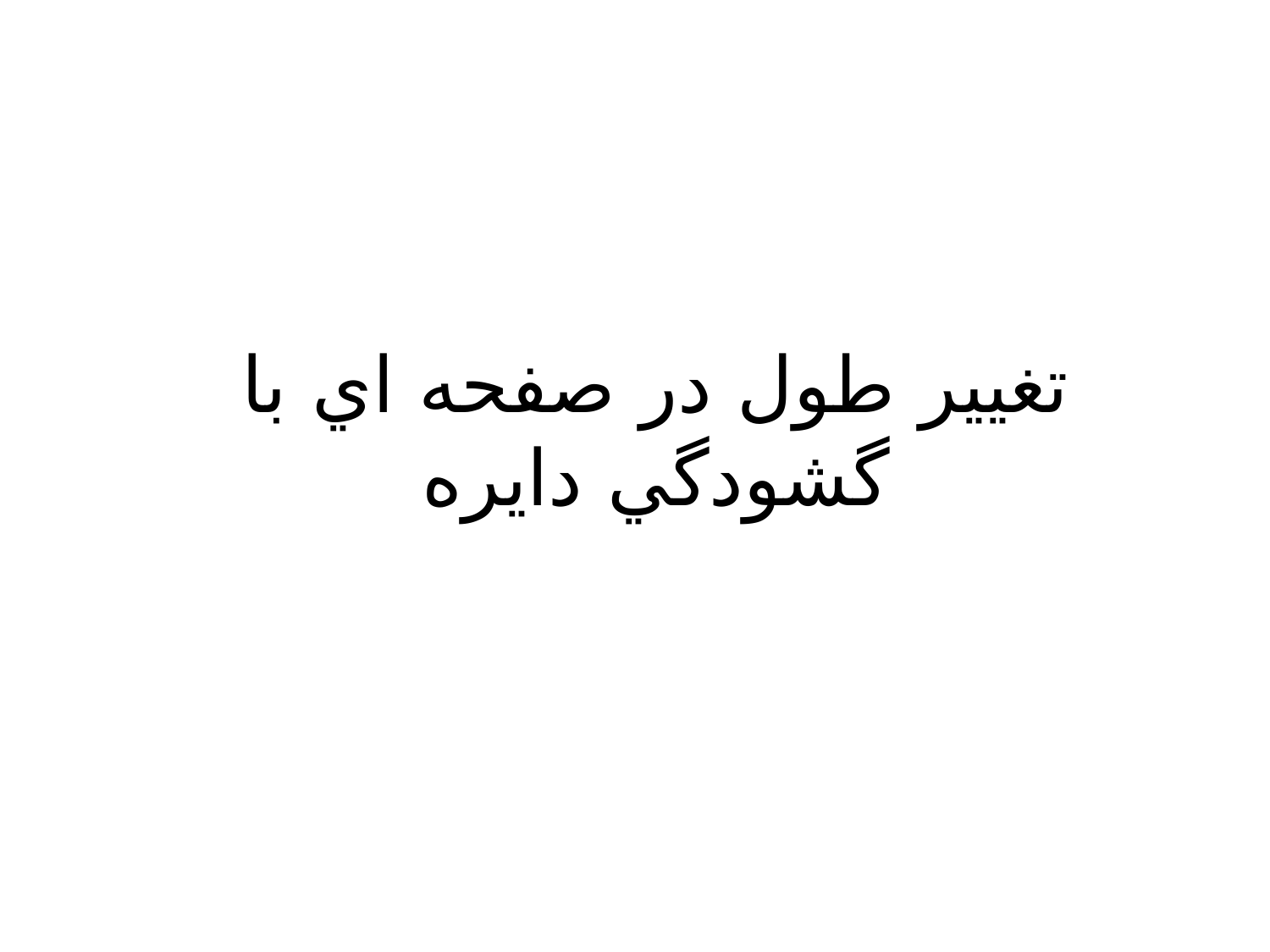

# تغيير طول در صفحه اي با گشودگي دايره